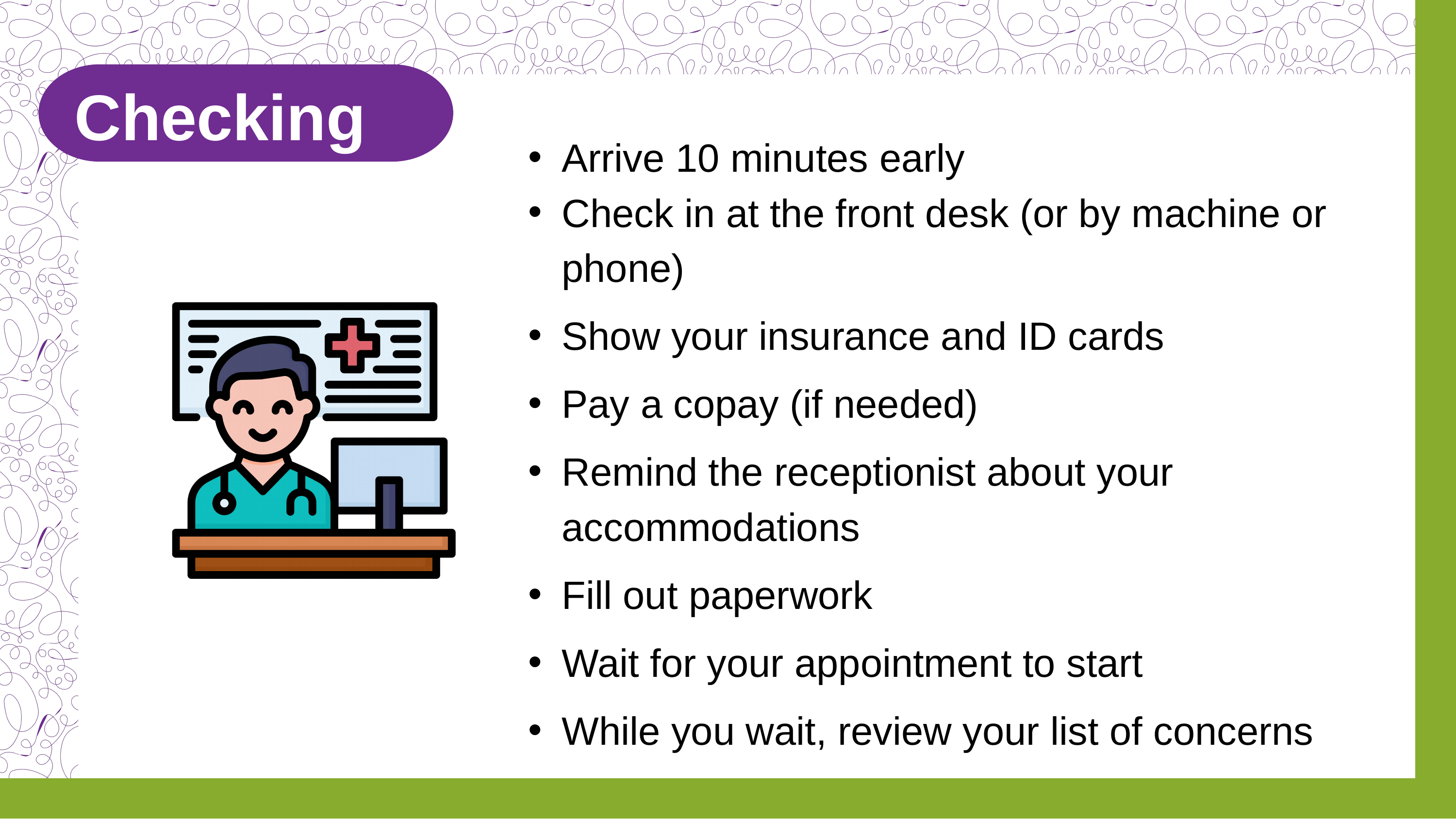

Checking In

Arrive 10 minutes early
Check in at the front desk (or by machine or phone)

Show your insurance and ID cards

Pay a copay (if needed)

Remind the receptionist about your accommodations

Fill out paperwork

Wait for your appointment to start

While you wait, review your list of concerns